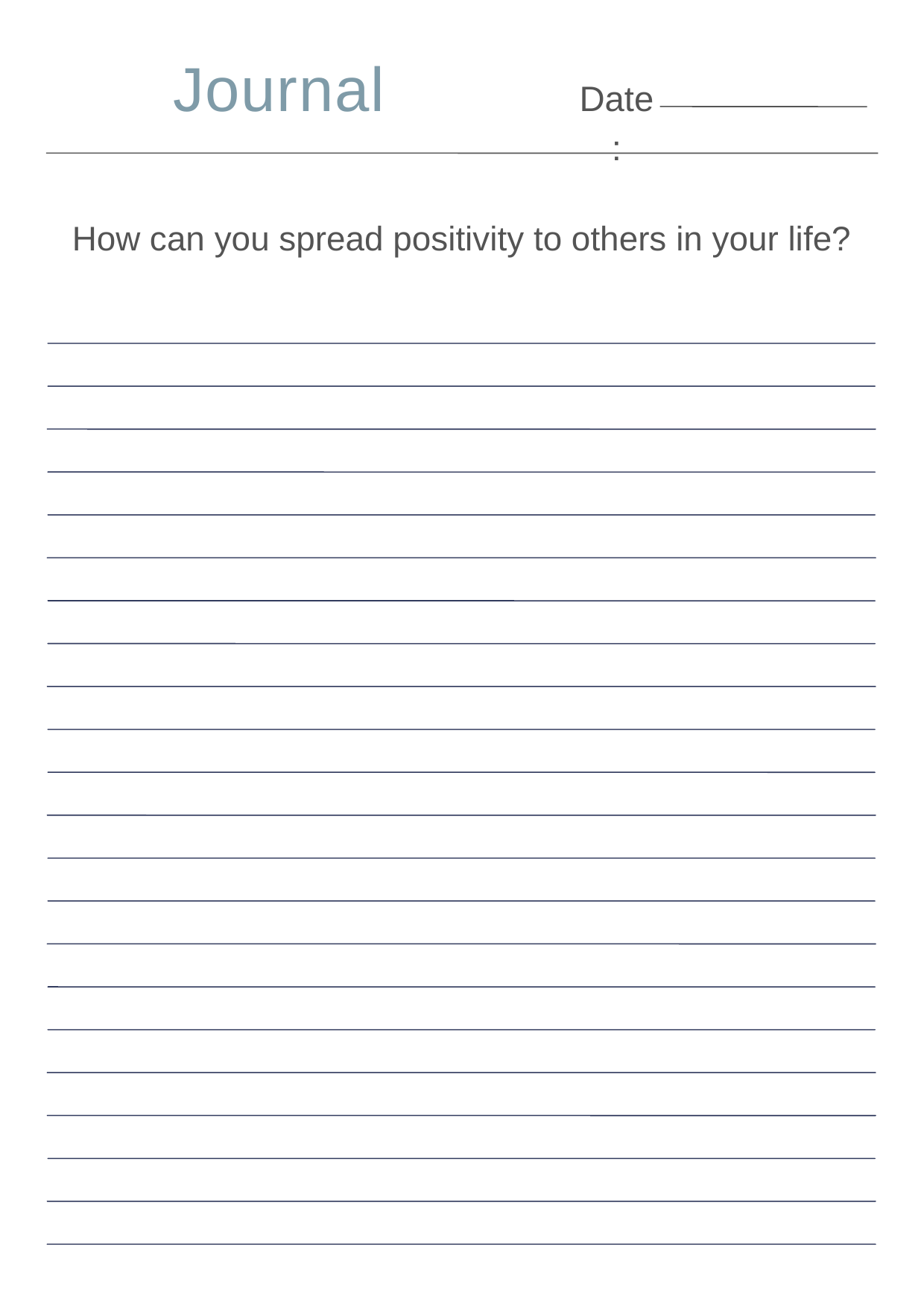

Journal
Date:

How can you spread positivity to others in your life?